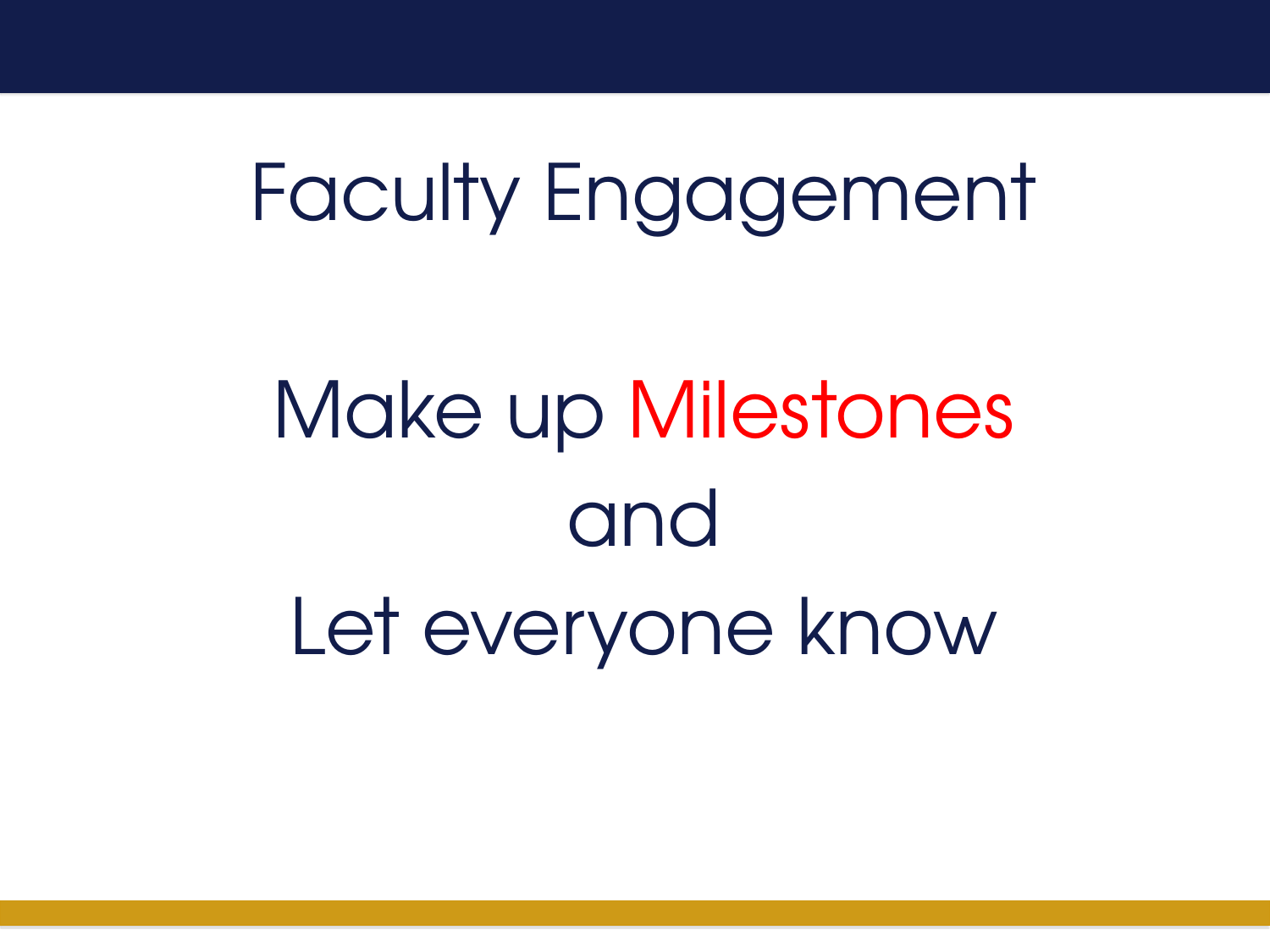

# Faculty Engagement
Make up Milestones
and
Let everyone know